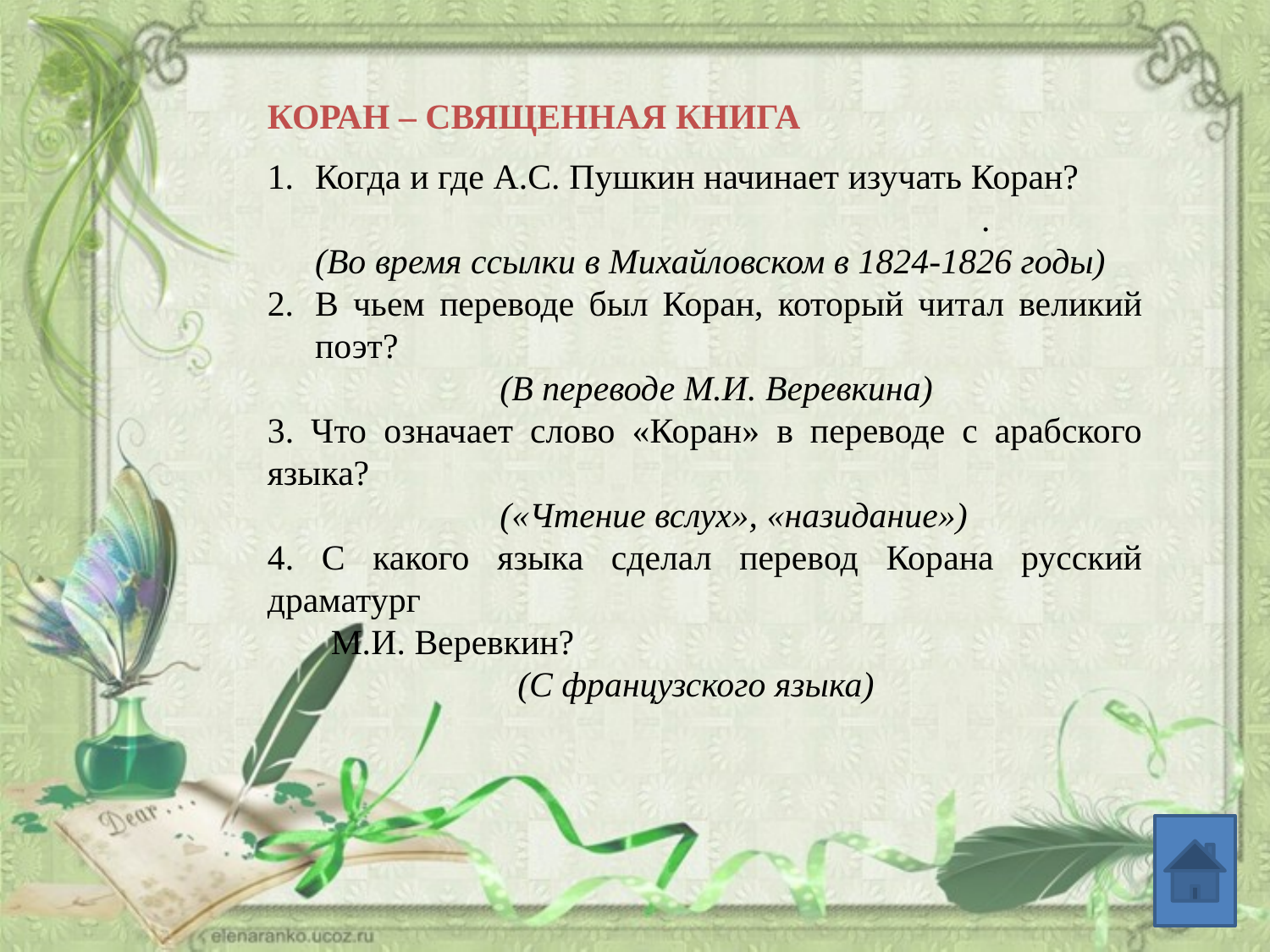

КОРАН – СВЯЩЕННАЯ КНИГА
Когда и где А.С. Пушкин начинает изучать Коран?                                                                               .                 (Во время ссылки в Михайловском в 1824-1826 годы)
В чьем переводе был Коран, который читал великий поэт?
                   (В переводе М.И. Веревкина)
3. Что означает слово «Коран» в переводе с арабского языка?
                   («Чтение вслух», «назидание»)
4. С какого языка сделал перевод Корана русский драматург
М.И. Веревкин?
                     (С французского языка)